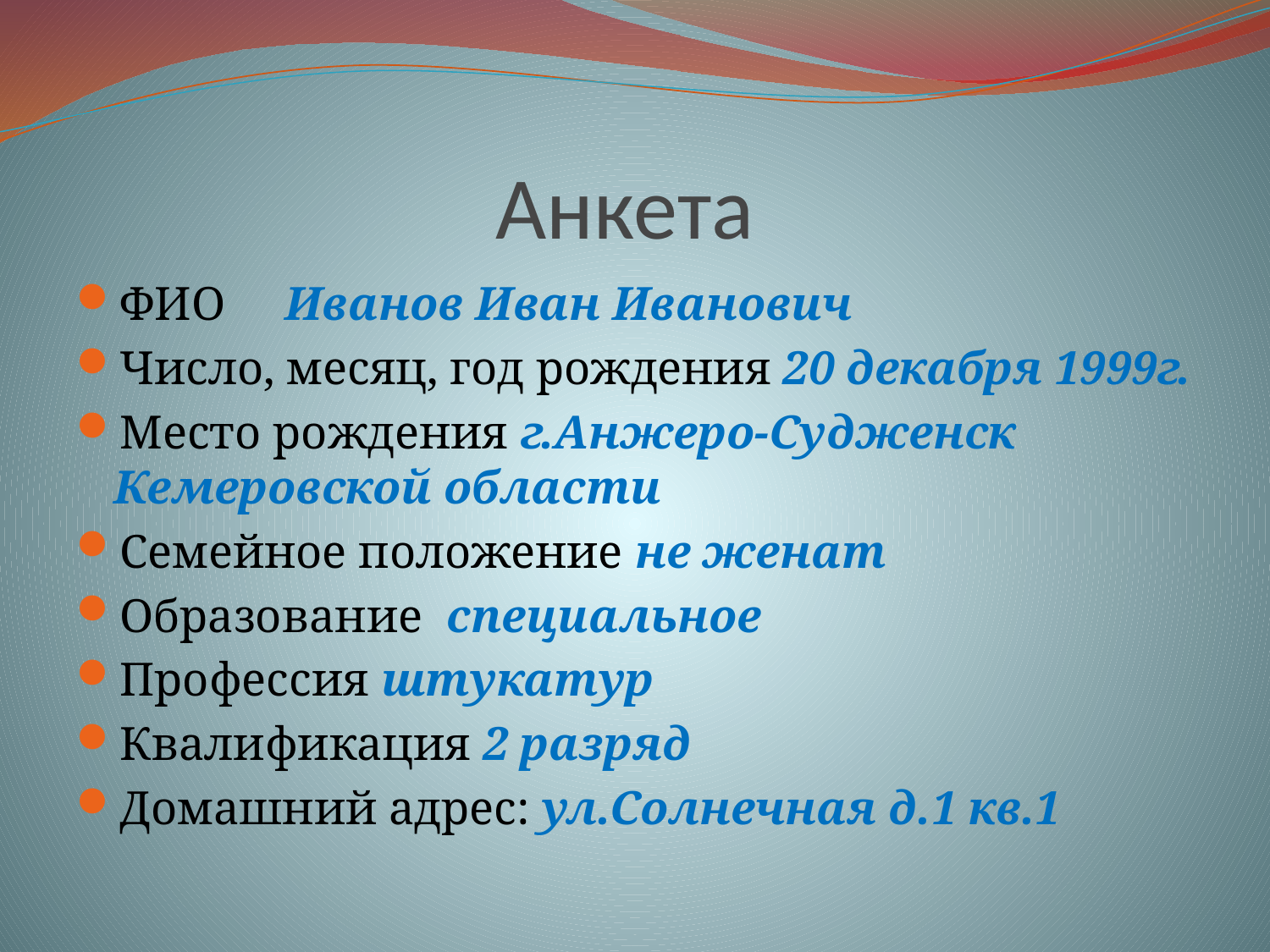

# Анкета
ФИО     Иванов Иван Иванович
Число, месяц, год рождения 20 декабря 1999г.
Место рождения г.Анжеро-Судженск Кемеровской области
Семейное положение не женат
Образование  специальное
Профессия штукатур
Квалификация 2 разряд
Домашний адрес: ул.Солнечная д.1 кв.1